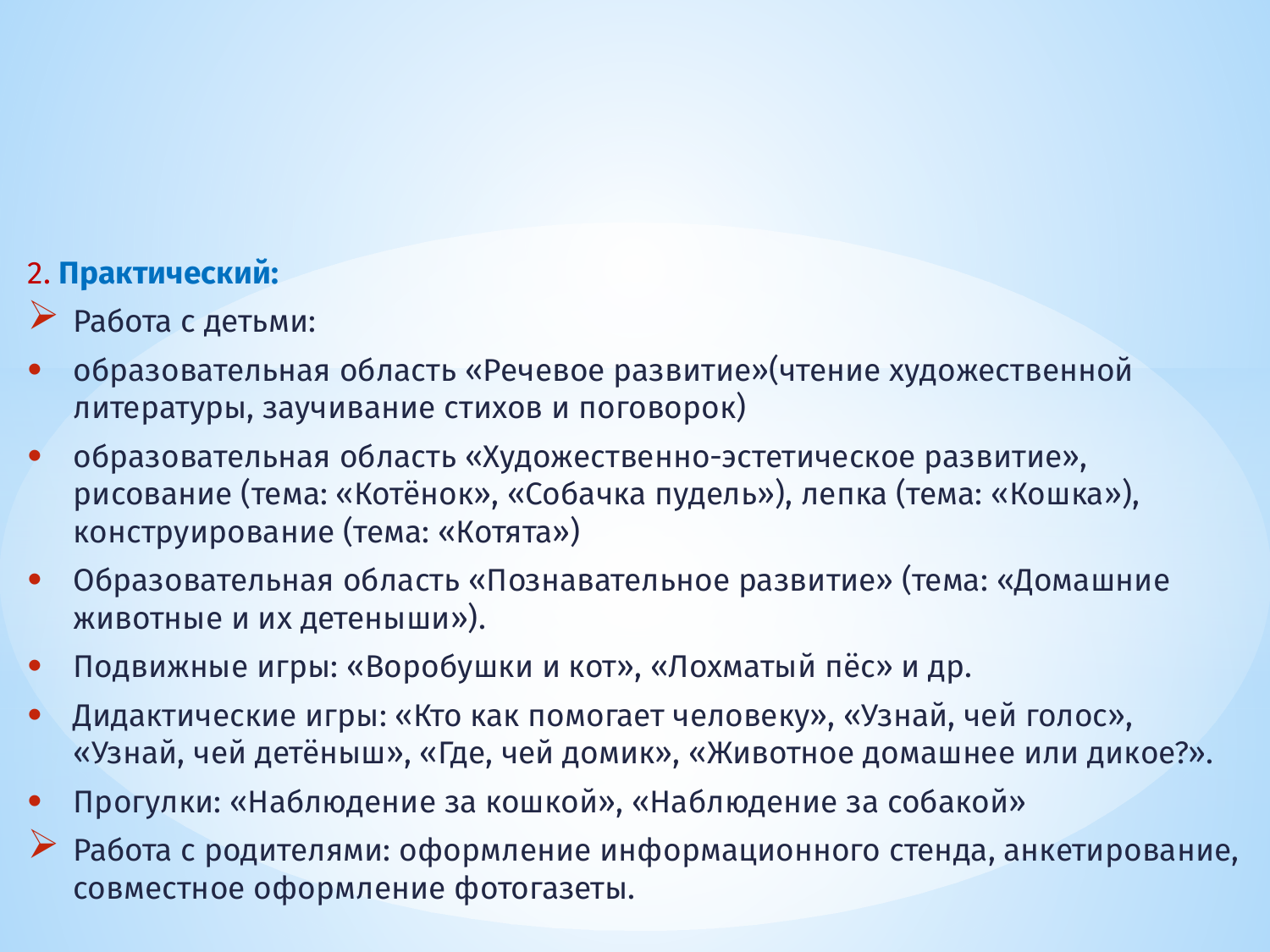

#
2. Практический:
Работа с детьми:
образовательная область «Речевое развитие»(чтение художественной литературы, заучивание стихов и поговорок)
образовательная область «Художественно-эстетическое развитие», рисование (тема: «Котёнок», «Собачка пудель»), лепка (тема: «Кошка»), конструирование (тема: «Котята»)
Образовательная область «Познавательное развитие» (тема: «Домашние животные и их детеныши»).
Подвижные игры: «Воробушки и кот», «Лохматый пёс» и др.
Дидактические игры: «Кто как помогает человеку», «Узнай, чей голос», «Узнай, чей детёныш», «Где, чей домик», «Животное домашнее или дикое?».
Прогулки: «Наблюдение за кошкой», «Наблюдение за собакой»
Работа с родителями: оформление информационного стенда, анкетирование, совместное оформление фотогазеты.